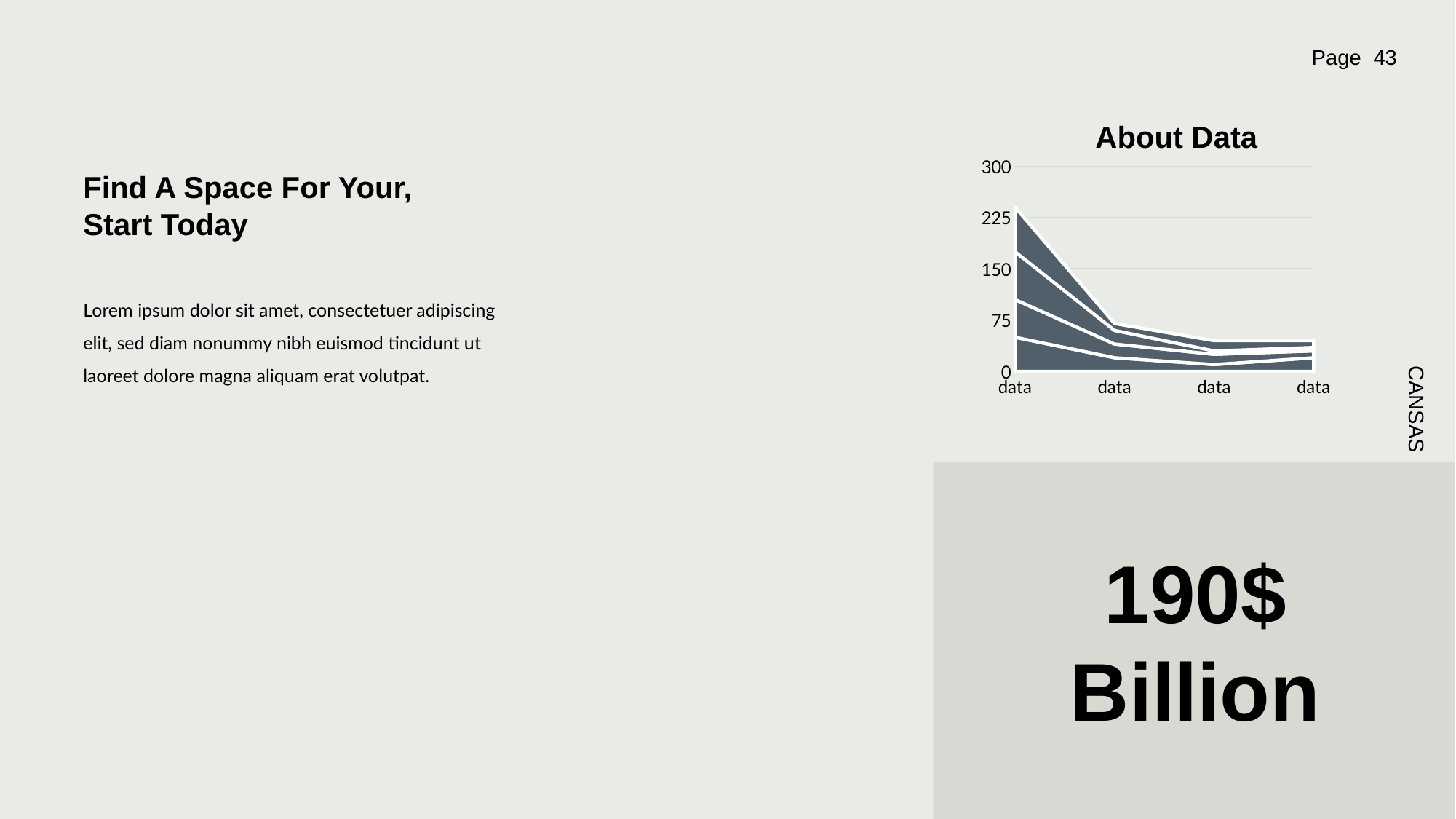

About Data

### Chart

| Category | Region 1 | Region 2 | Region 3 | Region 4 |
|---|---|---|---|---|
| data | 50.0 | 55.0 | 70.0 | 65.0 |
| data | 20.0 | 20.0 | 20.0 | 10.0 |
| data | 10.0 | 15.0 | 5.0 | 15.0 |
| data | 20.0 | 10.0 | 5.0 | 10.0 |
Find A Space For Your, Start Today
Lorem ipsum dolor sit amet, consectetuer adipiscing elit, sed diam nonummy nibh euismod tincidunt ut laoreet dolore magna aliquam erat volutpat.

190$
Billion